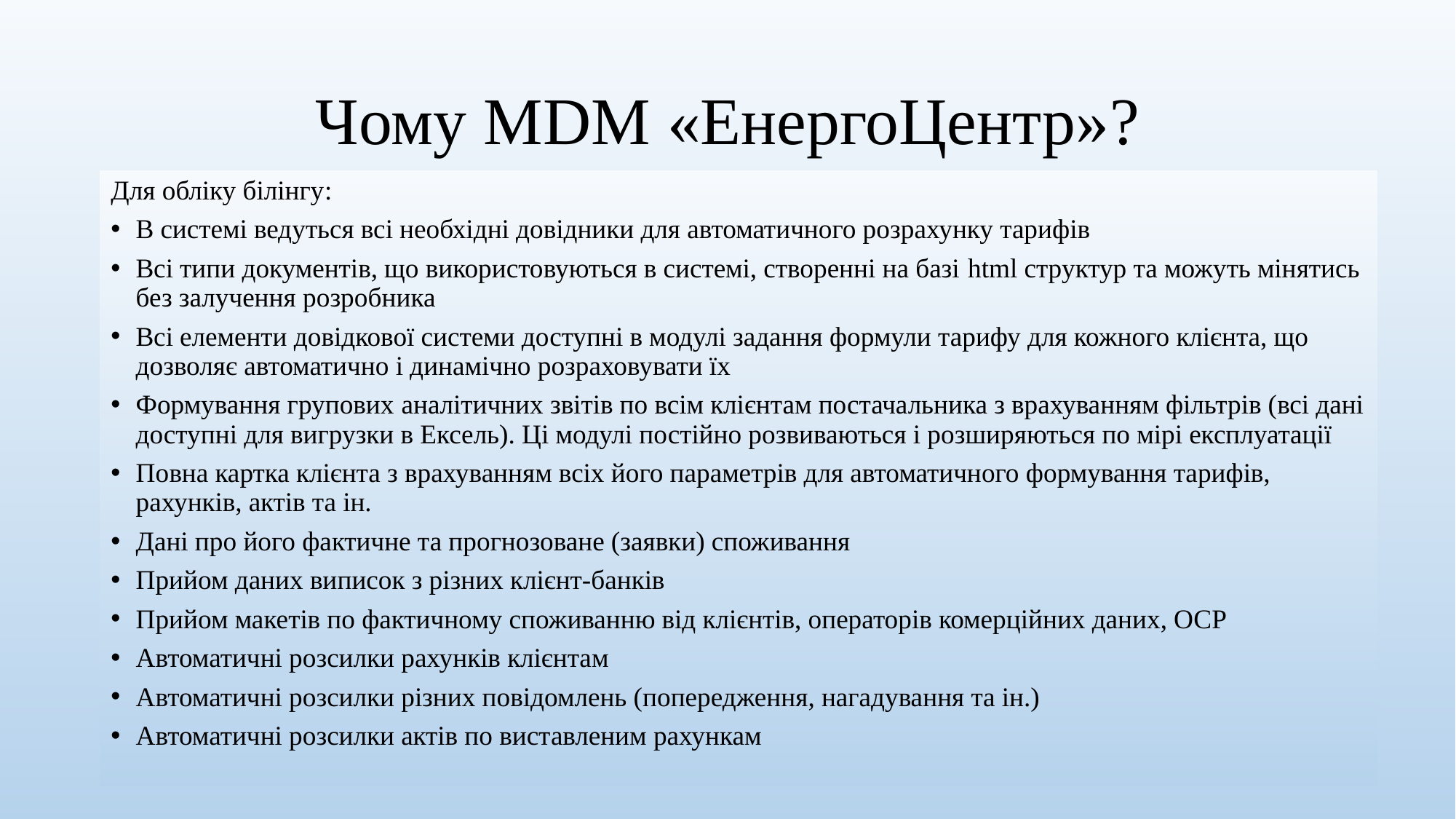

# Чому MDM «ЕнергоЦентр»?
Для обліку білінгу:
В системі ведуться всі необхідні довідники для автоматичного розрахунку тарифів
Всі типи документів, що використовуються в системі, створенні на базі html структур та можуть мінятись без залучення розробника
Всі елементи довідкової системи доступні в модулі задання формули тарифу для кожного клієнта, що дозволяє автоматично і динамічно розраховувати їх
Формування групових аналітичних звітів по всім клієнтам постачальника з врахуванням фільтрів (всі дані доступні для вигрузки в Ексель). Ці модулі постійно розвиваються і розширяються по мірі експлуатації
Повна картка клієнта з врахуванням всіх його параметрів для автоматичного формування тарифів, рахунків, актів та ін.
Дані про його фактичне та прогнозоване (заявки) споживання
Прийом даних виписок з різних клієнт-банків
Прийом макетів по фактичному споживанню від клієнтів, операторів комерційних даних, ОСР
Автоматичні розсилки рахунків клієнтам
Автоматичні розсилки різних повідомлень (попередження, нагадування та ін.)
Автоматичні розсилки актів по виставленим рахункам